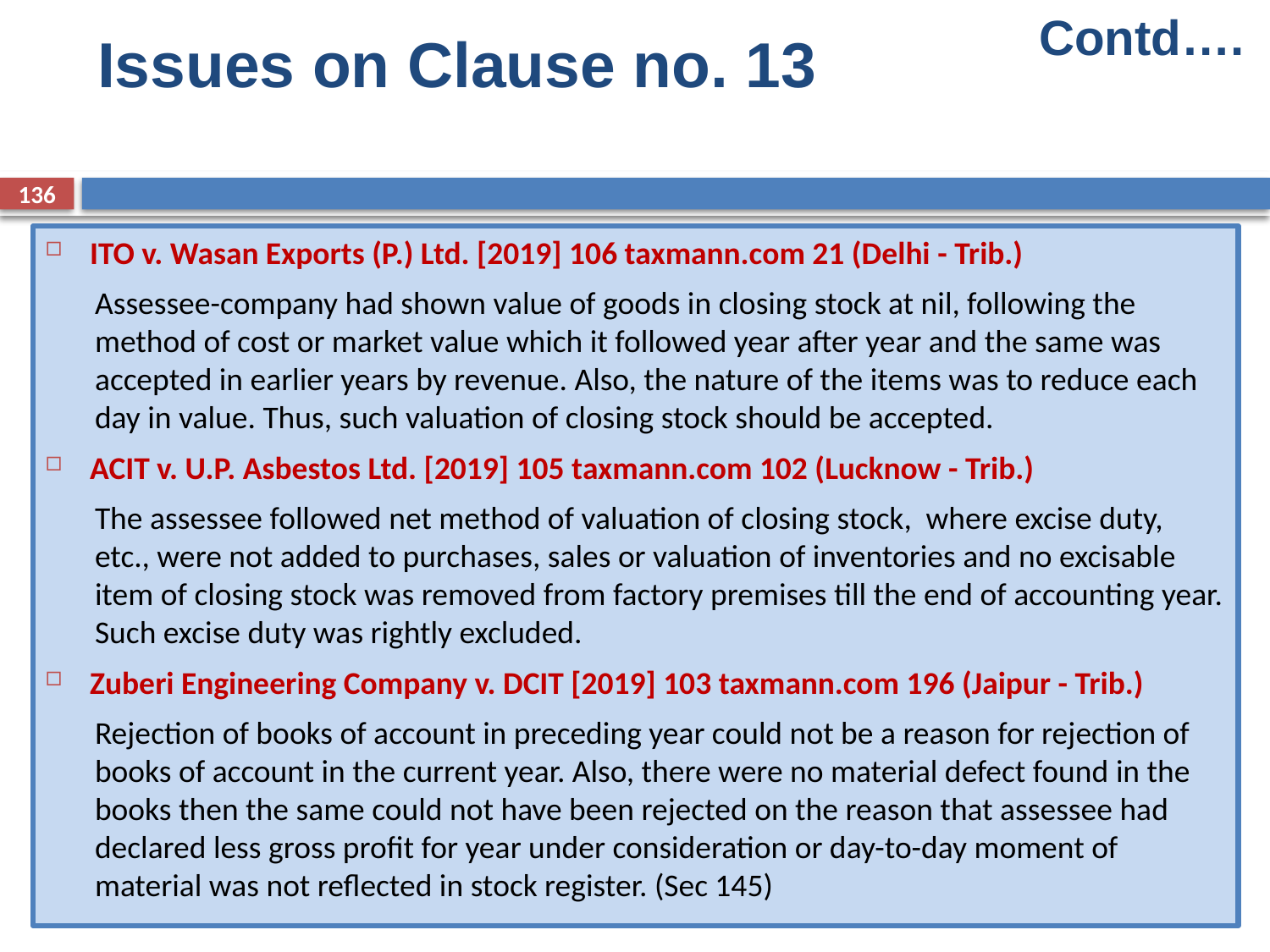

Contd….
# Issues on Clause no. 13
136
ITO v. Wasan Exports (P.) Ltd. [2019] 106 taxmann.com 21 (Delhi - Trib.)
Assessee-company had shown value of goods in closing stock at nil, following the method of cost or market value which it followed year after year and the same was accepted in earlier years by revenue. Also, the nature of the items was to reduce each day in value. Thus, such valuation of closing stock should be accepted.
ACIT v. U.P. Asbestos Ltd. [2019] 105 taxmann.com 102 (Lucknow - Trib.)
The assessee followed net method of valuation of closing stock,  where excise duty, etc., were not added to purchases, sales or valuation of inventories and no excisable item of closing stock was removed from factory premises till the end of accounting year. Such excise duty was rightly excluded.
Zuberi Engineering Company v. DCIT [2019] 103 taxmann.com 196 (Jaipur - Trib.)
Rejection of books of account in preceding year could not be a reason for rejection of books of account in the current year. Also, there were no material defect found in the books then the same could not have been rejected on the reason that assessee had declared less gross profit for year under consideration or day-to-day moment of material was not reflected in stock register. (Sec 145)